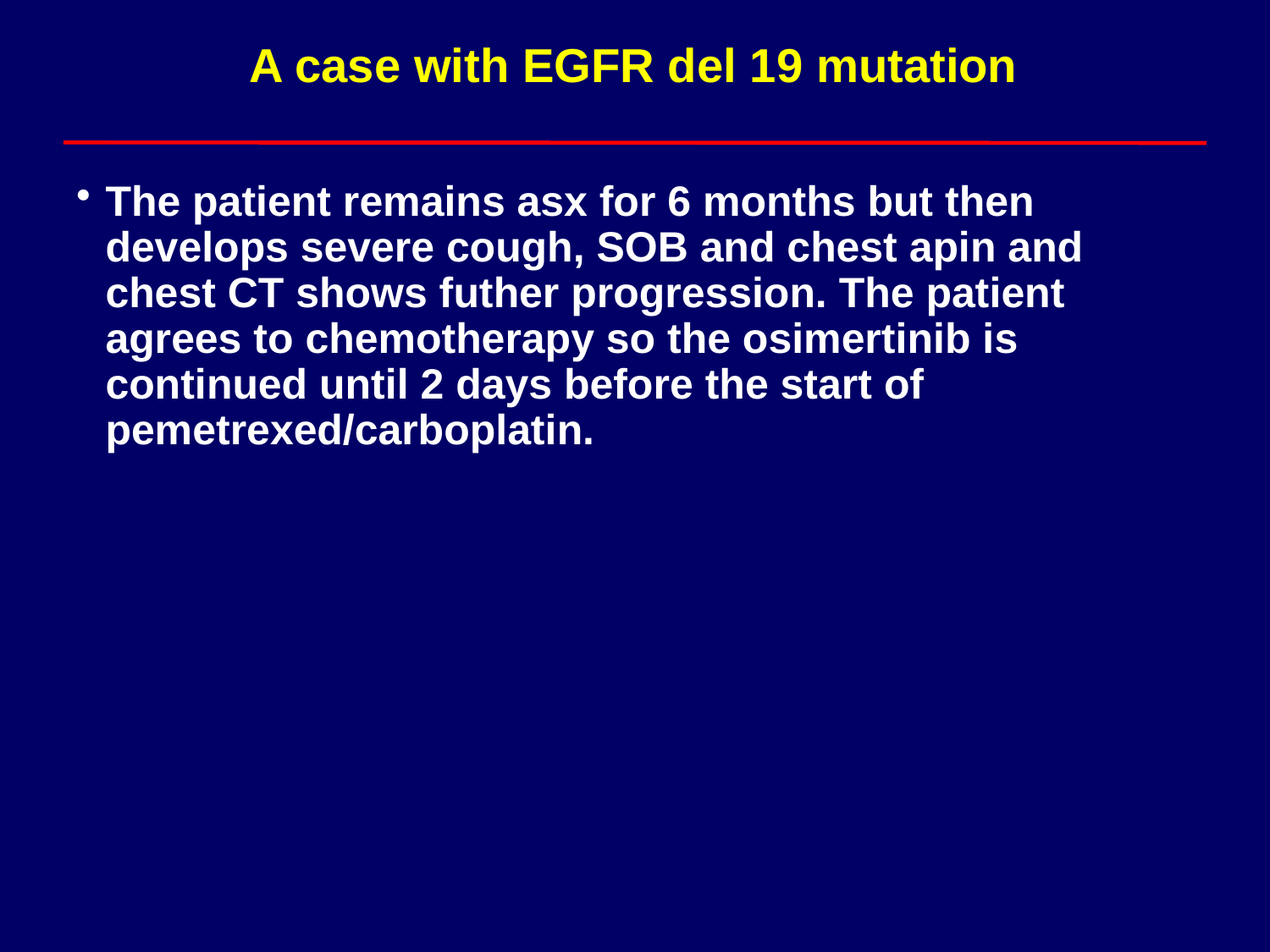

# A case with EGFR del 19 mutation
The patient remains asx for 6 months but then develops severe cough, SOB and chest apin and chest CT shows futher progression. The patient agrees to chemotherapy so the osimertinib is continued until 2 days before the start of pemetrexed/carboplatin.